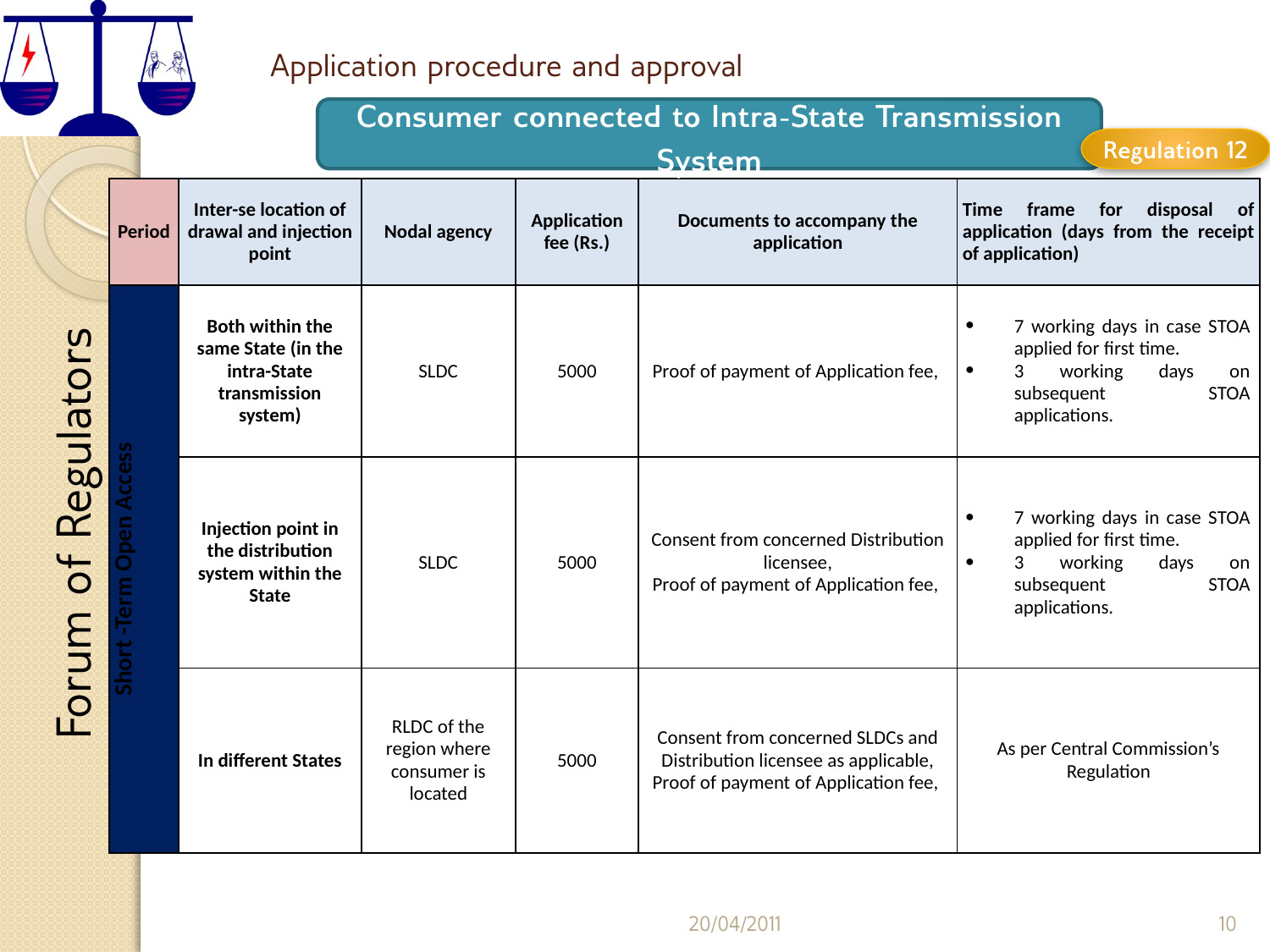

# Application procedure and approval
Consumer connected to Intra-State Transmission System
Regulation 12
| Period | Inter-se location of drawal and injection point | Nodal agency | Application fee (Rs.) | Documents to accompany the application | Time frame for disposal of application (days from the receipt of application) |
| --- | --- | --- | --- | --- | --- |
| Short -Term Open Access | Both within the same State (in the intra-State transmission system) | SLDC | 5000 | Proof of payment of Application fee, | 7 working days in case STOA applied for first time. 3 working days on subsequent STOA applications. |
|  | Injection point in the distribution system within the State | SLDC | 5000 | Consent from concerned Distribution licensee, Proof of payment of Application fee, | 7 working days in case STOA applied for first time. 3 working days on subsequent STOA applications. |
|  | In different States | RLDC of the region where consumer is located | 5000 | Consent from concerned SLDCs and Distribution licensee as applicable, Proof of payment of Application fee, | As per Central Commission’s Regulation |
20/04/2011
10